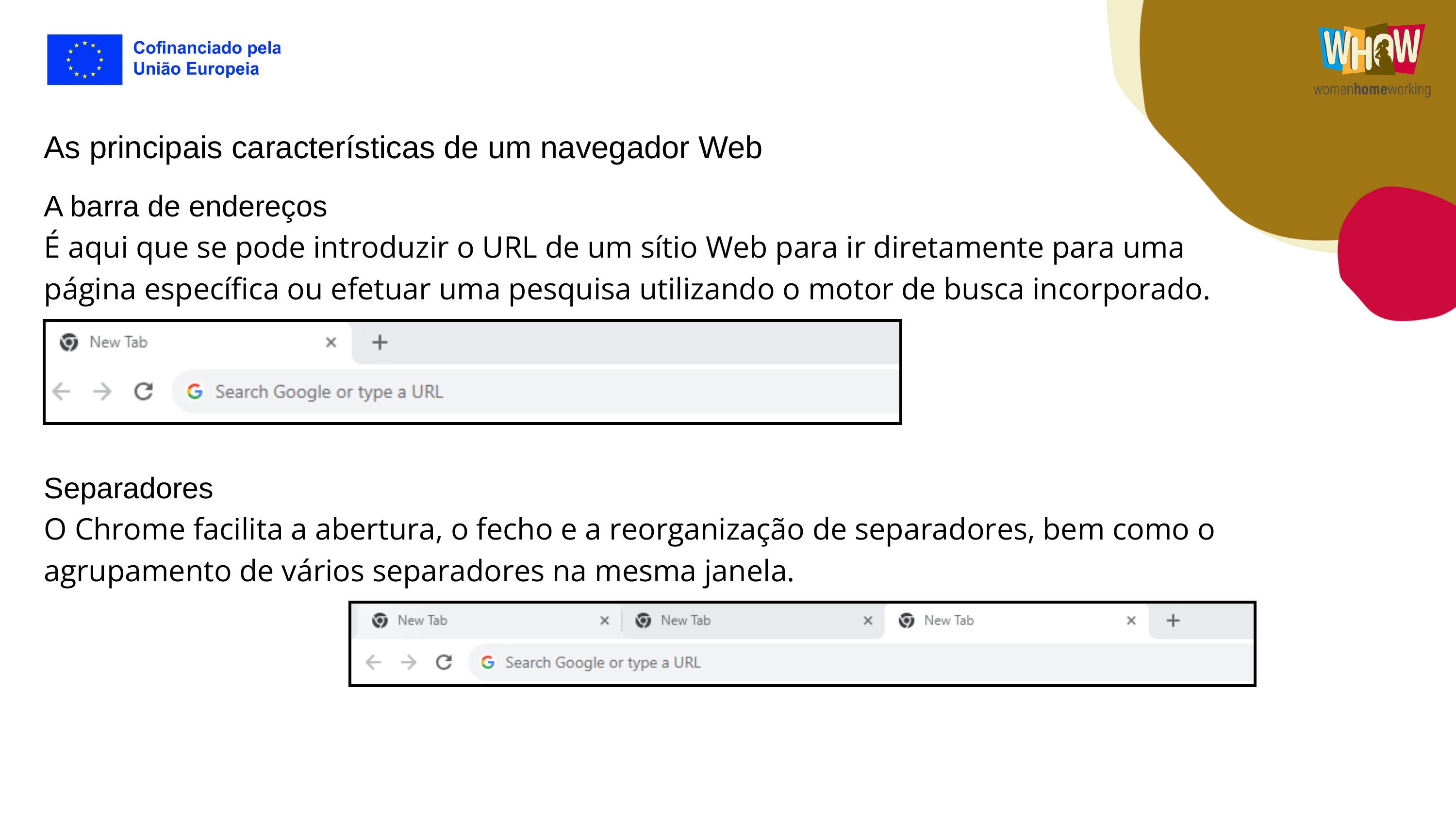

As principais características de um navegador Web
A barra de endereços
É aqui que se pode introduzir o URL de um sítio Web para ir diretamente para uma página específica ou efetuar uma pesquisa utilizando o motor de busca incorporado.

Separadores
O Chrome facilita a abertura, o fecho e a reorganização de separadores, bem como o agrupamento de vários separadores na mesma janela.